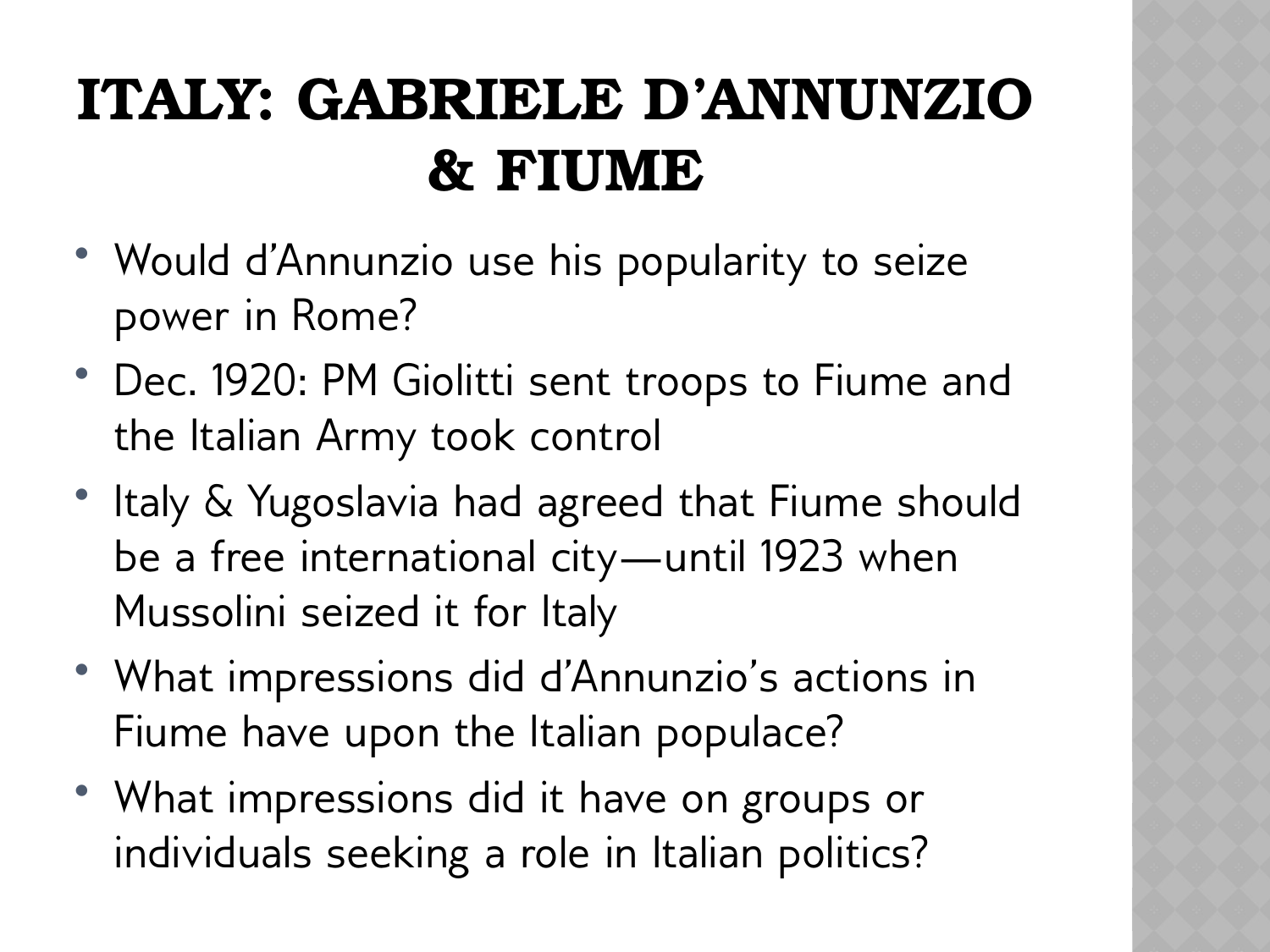

# Italy: gabriele d’annunzio & fiume
Would d’Annunzio use his popularity to seize power in Rome?
Dec. 1920: PM Giolitti sent troops to Fiume and the Italian Army took control
Italy & Yugoslavia had agreed that Fiume should be a free international city—until 1923 when Mussolini seized it for Italy
What impressions did d’Annunzio’s actions in Fiume have upon the Italian populace?
What impressions did it have on groups or individuals seeking a role in Italian politics?